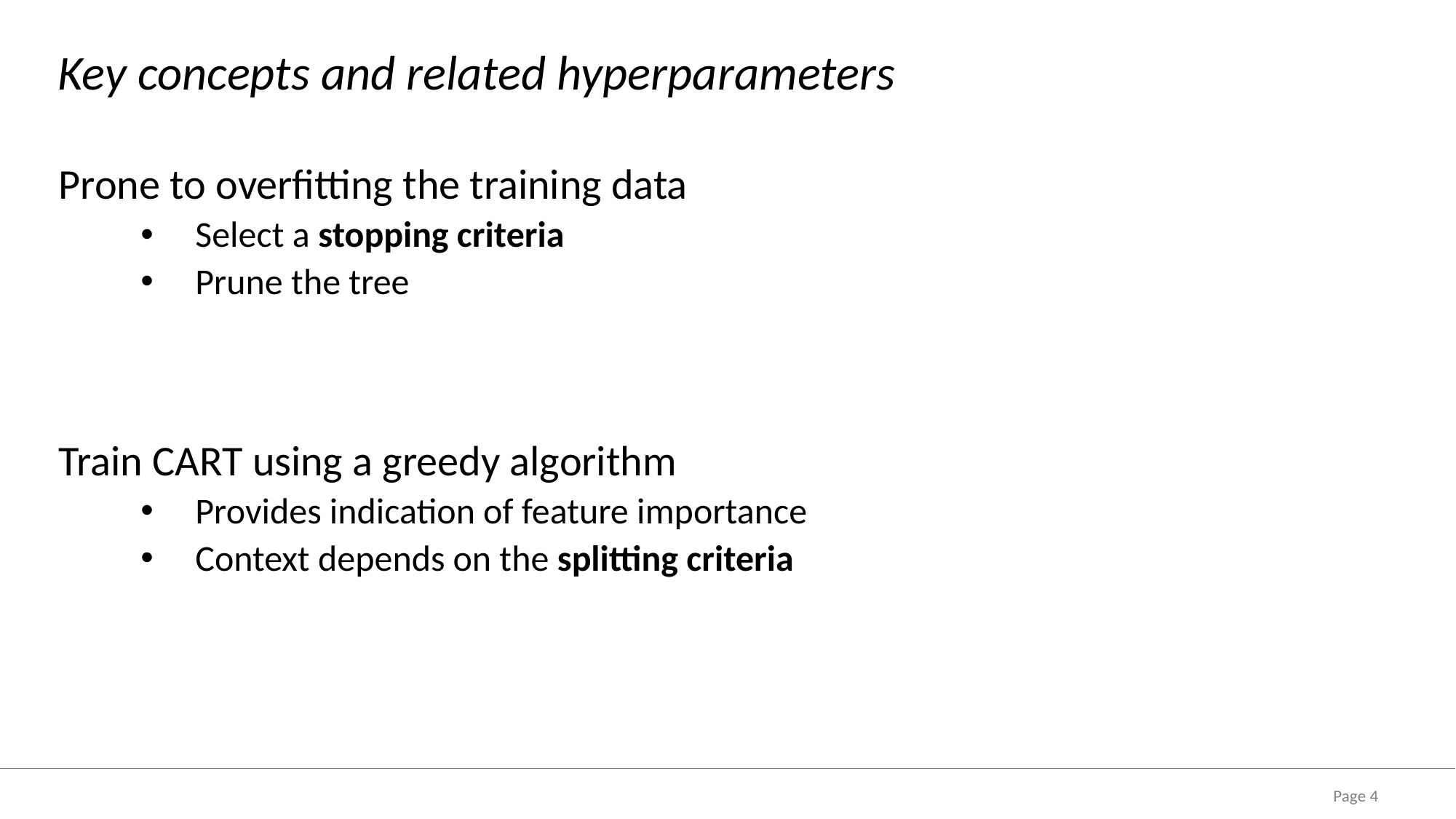

# Key concepts and related hyperparameters

Prone to overfitting the training data
Select a stopping criteria
Prune the tree

Train CART using a greedy algorithm
Provides indication of feature importance
Context depends on the splitting criteria